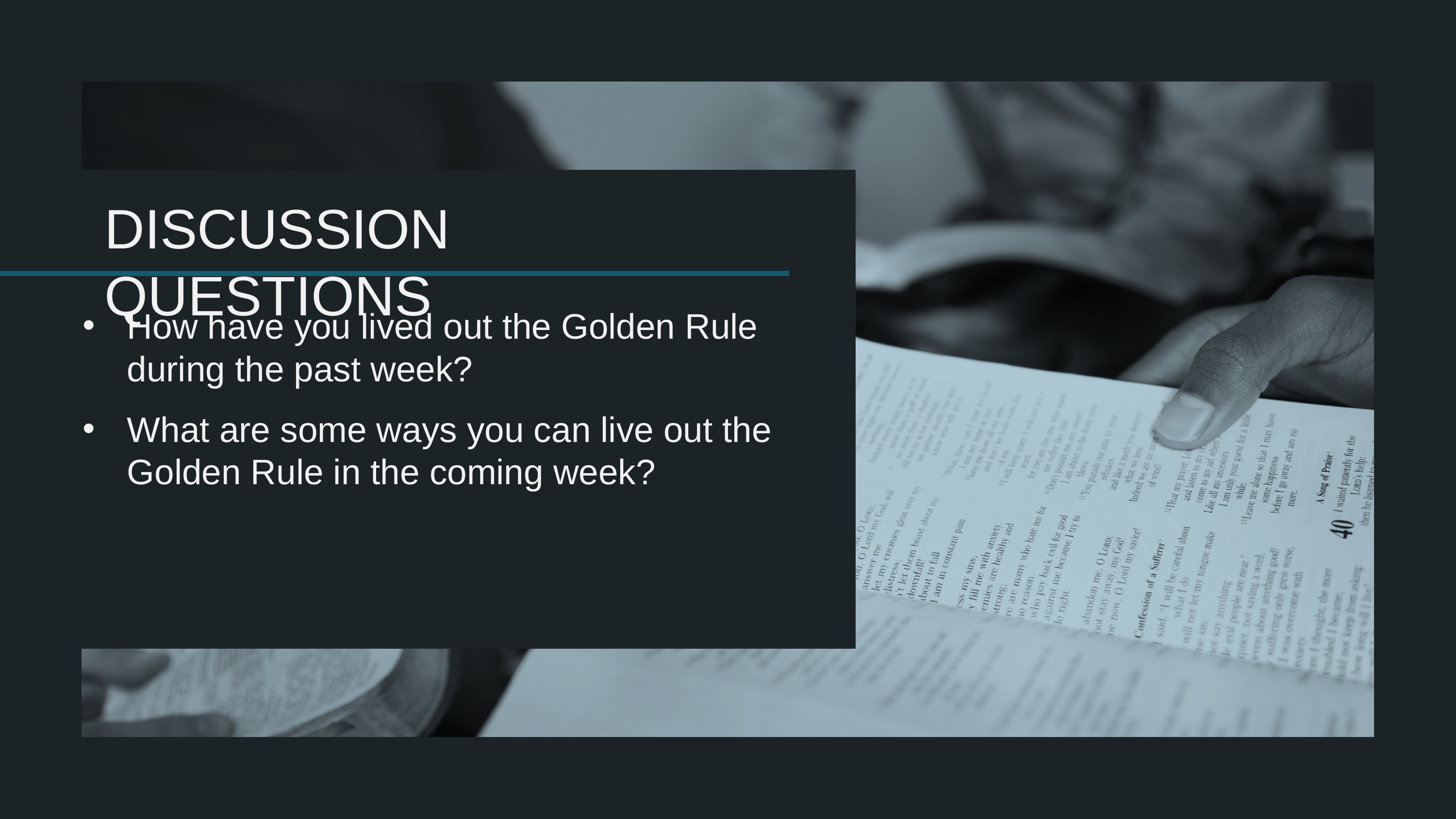

How have you lived out the Golden Rule during the past week?
What are some ways you can live out the Golden Rule in the coming week?